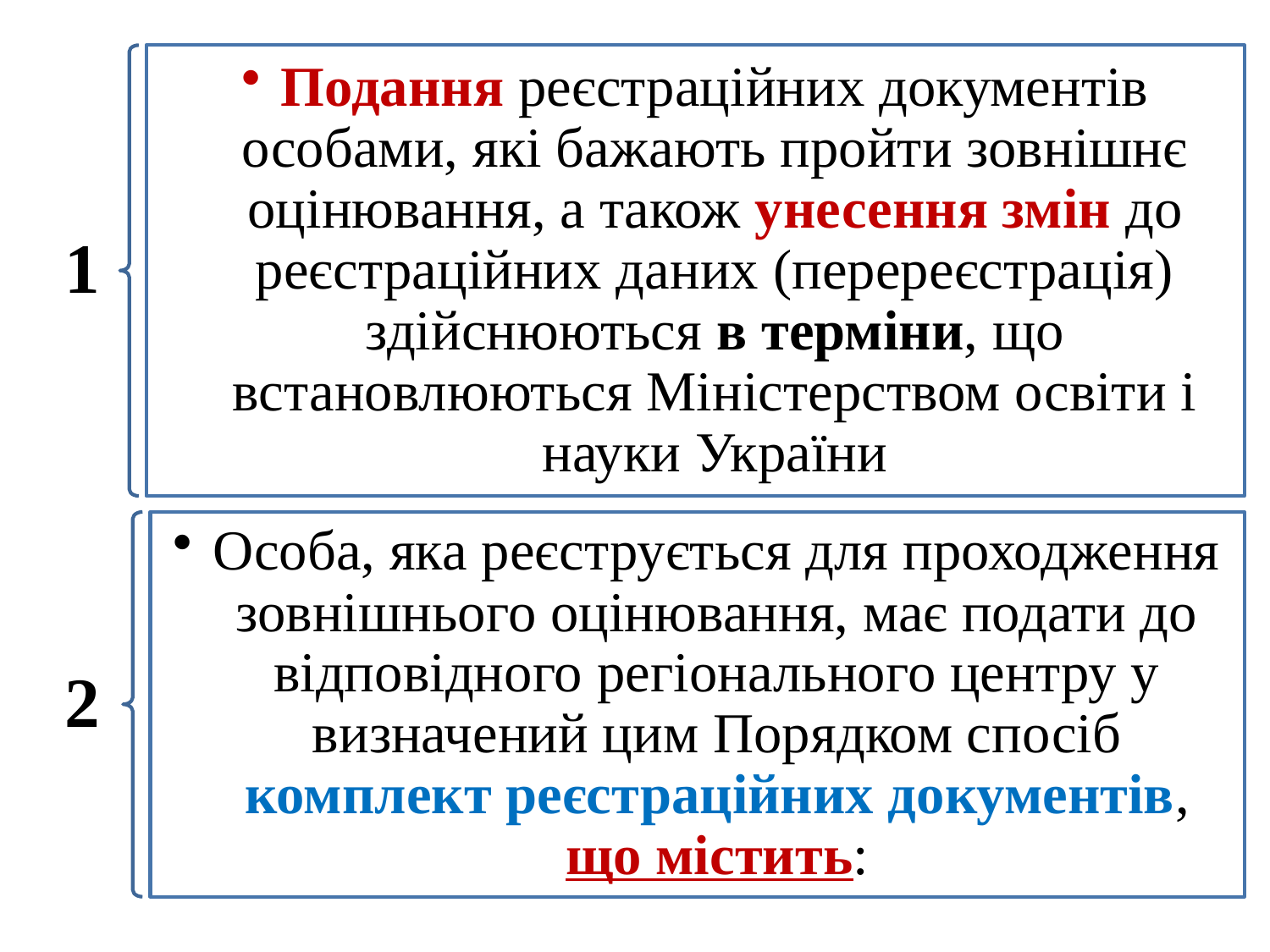

1
Подання реєстраційних документів особами, які бажають пройти зовнішнє оцінювання, а також унесення змін до реєстраційних даних (перереєстрація) здійснюються в терміни, що встановлюються Міністерством освіти і науки України
2
Особа, яка реєструється для проходження зовнішнього оцінювання, має подати до відповідного регіонального центру у визначений цим Порядком спосіб комплект реєстраційних документів, що містить: